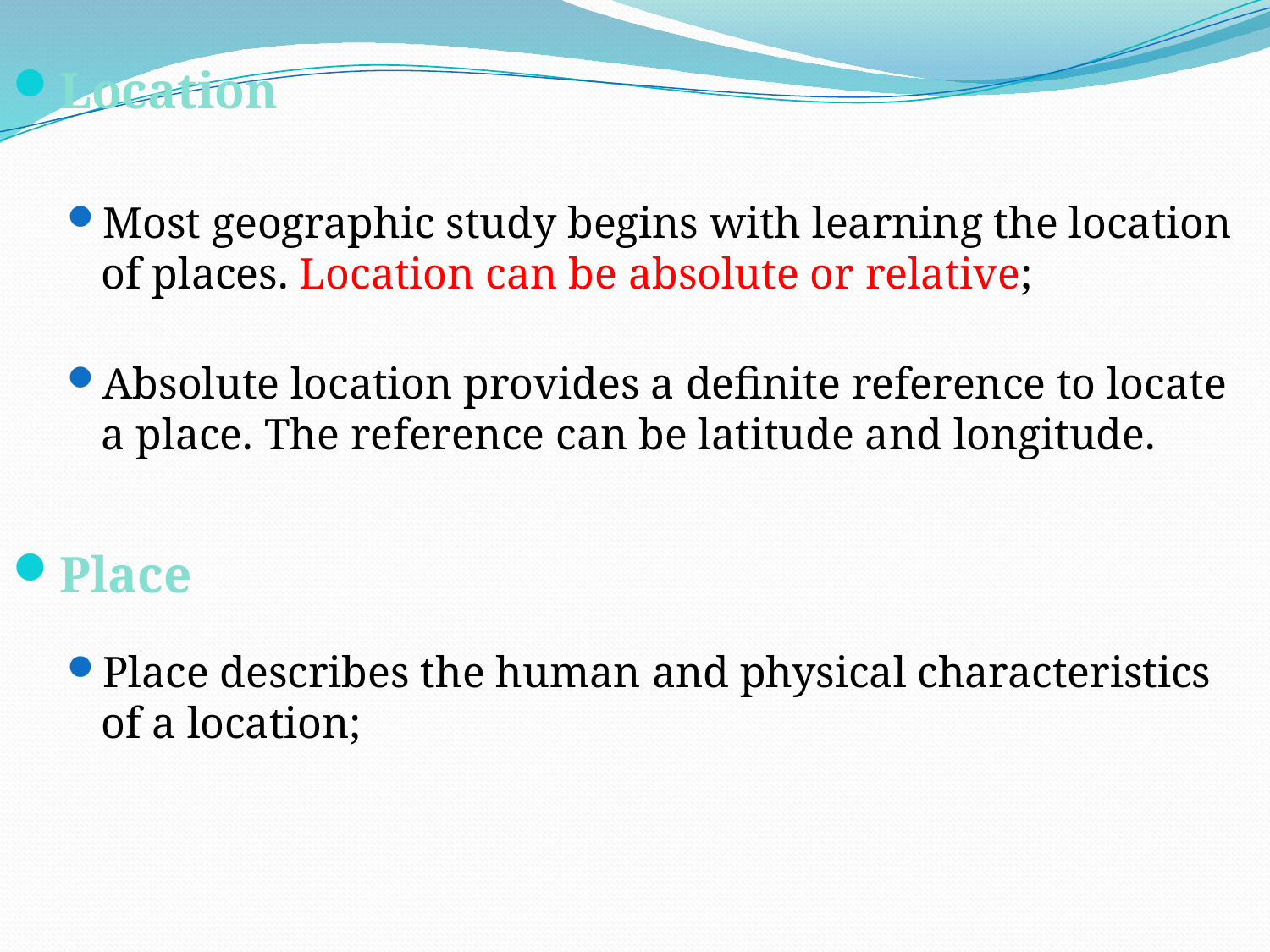

Location

Most geographic study begins with learning the location of places. Location can be absolute or relative;

Absolute location provides a definite reference to locate a place. The reference can be latitude and longitude.

Place

Place describes the human and physical characteristics of a location;